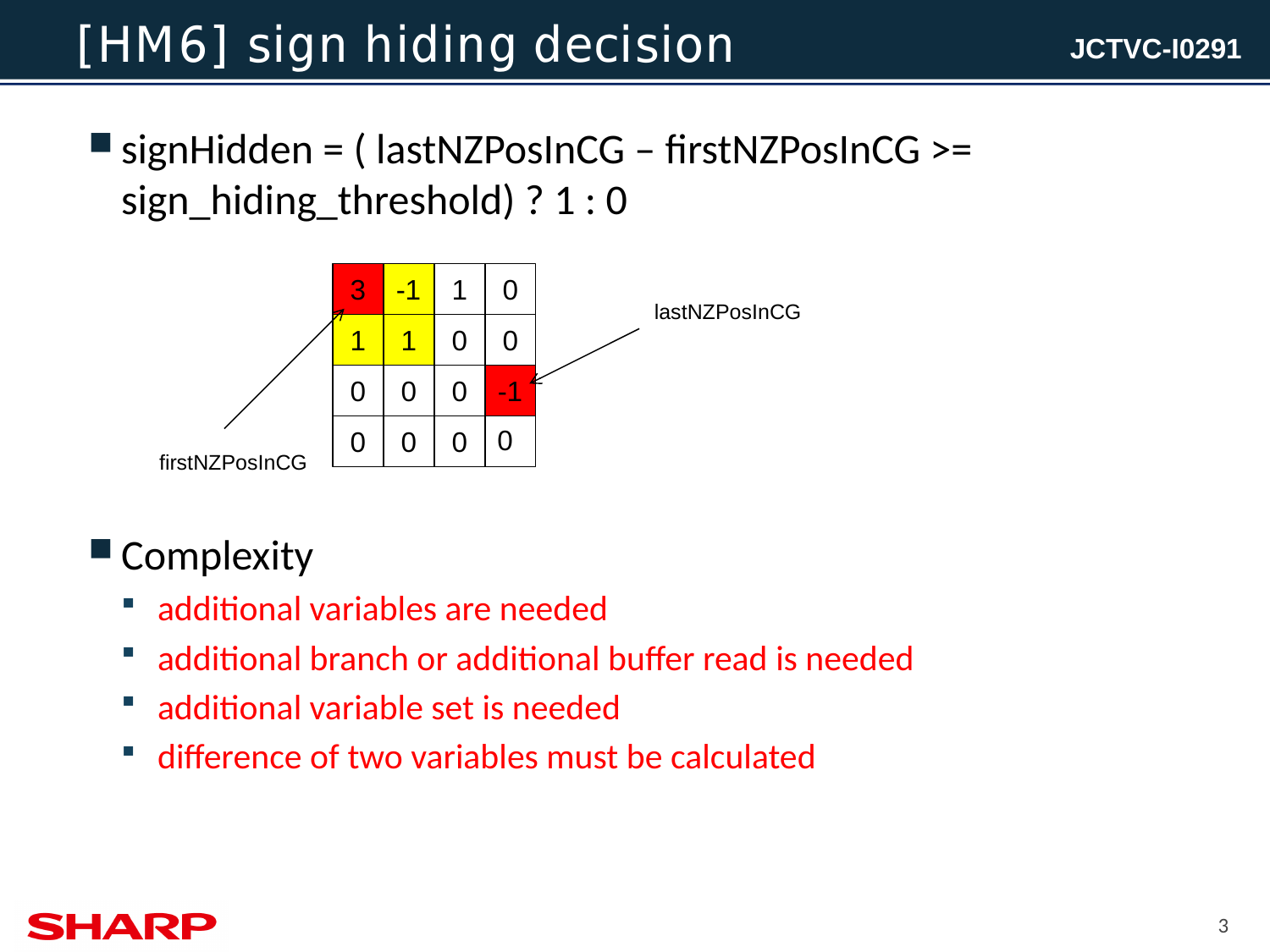

# [HM6] sign hiding decision
signHidden = ( lastNZPosInCG – firstNZPosInCG >= sign_hiding_threshold) ? 1 : 0

Complexity
additional variables are needed
additional branch or additional buffer read is needed
additional variable set is needed
difference of two variables must be calculated

3
-1
1
0
lastNZPosInCG
1
1
0
0
0
0
0
-1
0
0
0
0
firstNZPosInCG
3